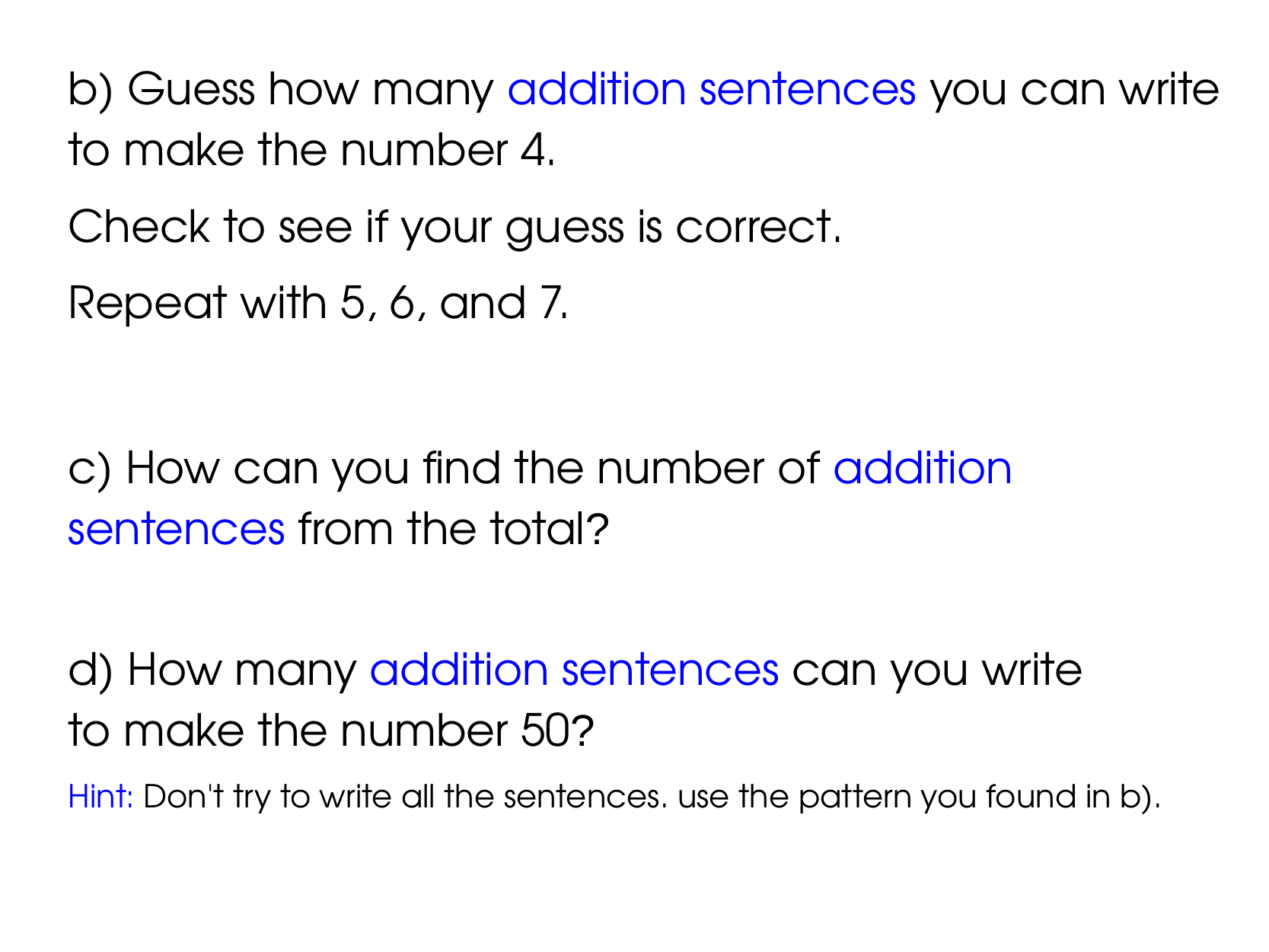

b) Guess how many addition sentences you can write to make the number 4.
Check to see if your guess is correct.
Repeat with 5, 6, and 7.
c) How can you find the number of addition sentences from the total?
d) How many addition sentences can you write
to make the number 50?
Hint: Don't try to write all the sentences. use the pattern you found in b).